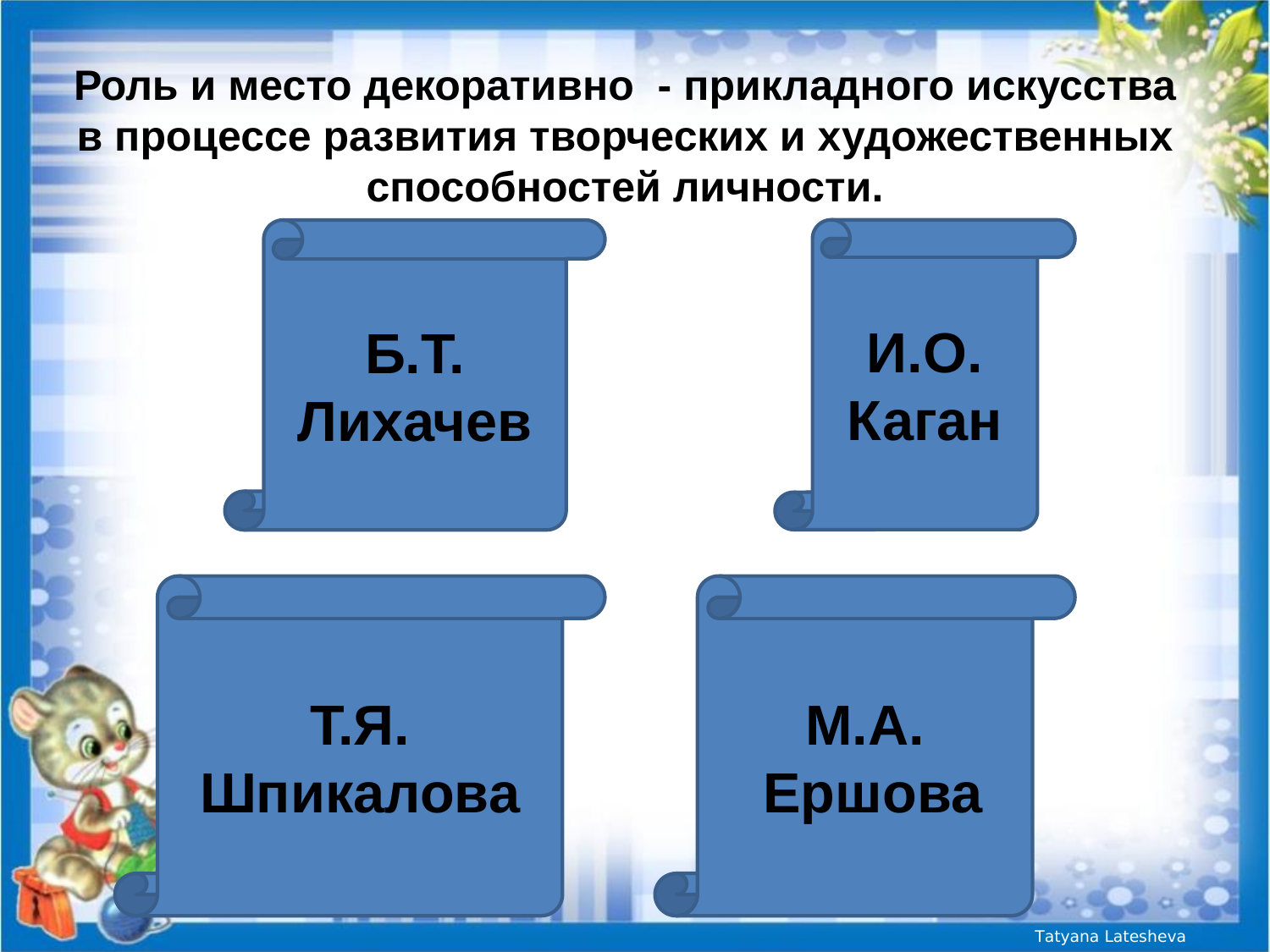

Роль и место декоративно  - прикладного искусства в процессе развития творческих и художественных способностей личности.
И.О. Каган
Б.Т. Лихачев
Т.Я. Шпикалова
М.А.
 Ершова